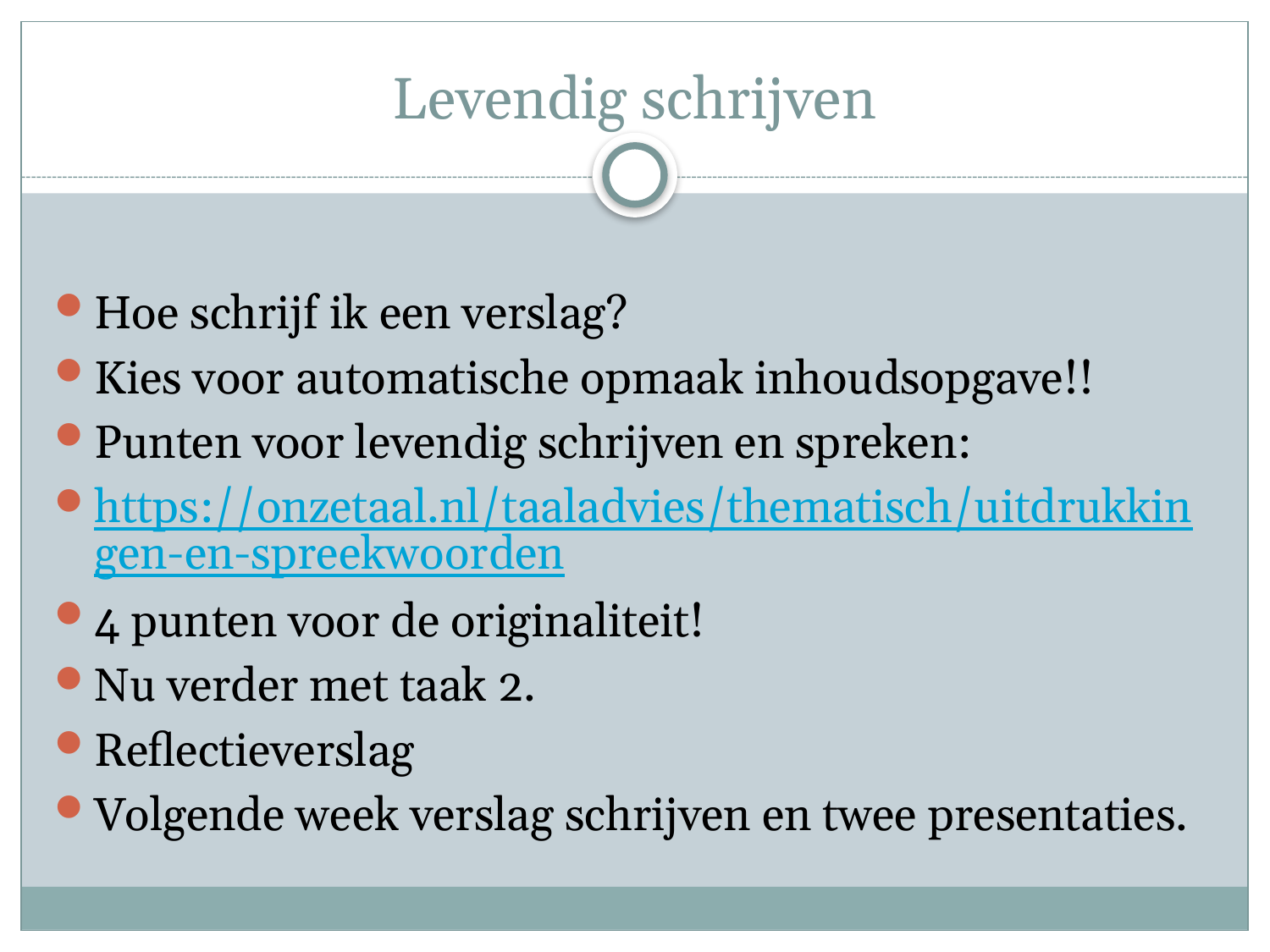

# Levendig schrijven

Hoe schrijf ik een verslag?
Kies voor automatische opmaak inhoudsopgave!!
Punten voor levendig schrijven en spreken:
https://onzetaal.nl/taaladvies/thematisch/uitdrukkingen-en-spreekwoorden
4 punten voor de originaliteit!
Nu verder met taak 2.
Reflectieverslag
Volgende week verslag schrijven en twee presentaties.